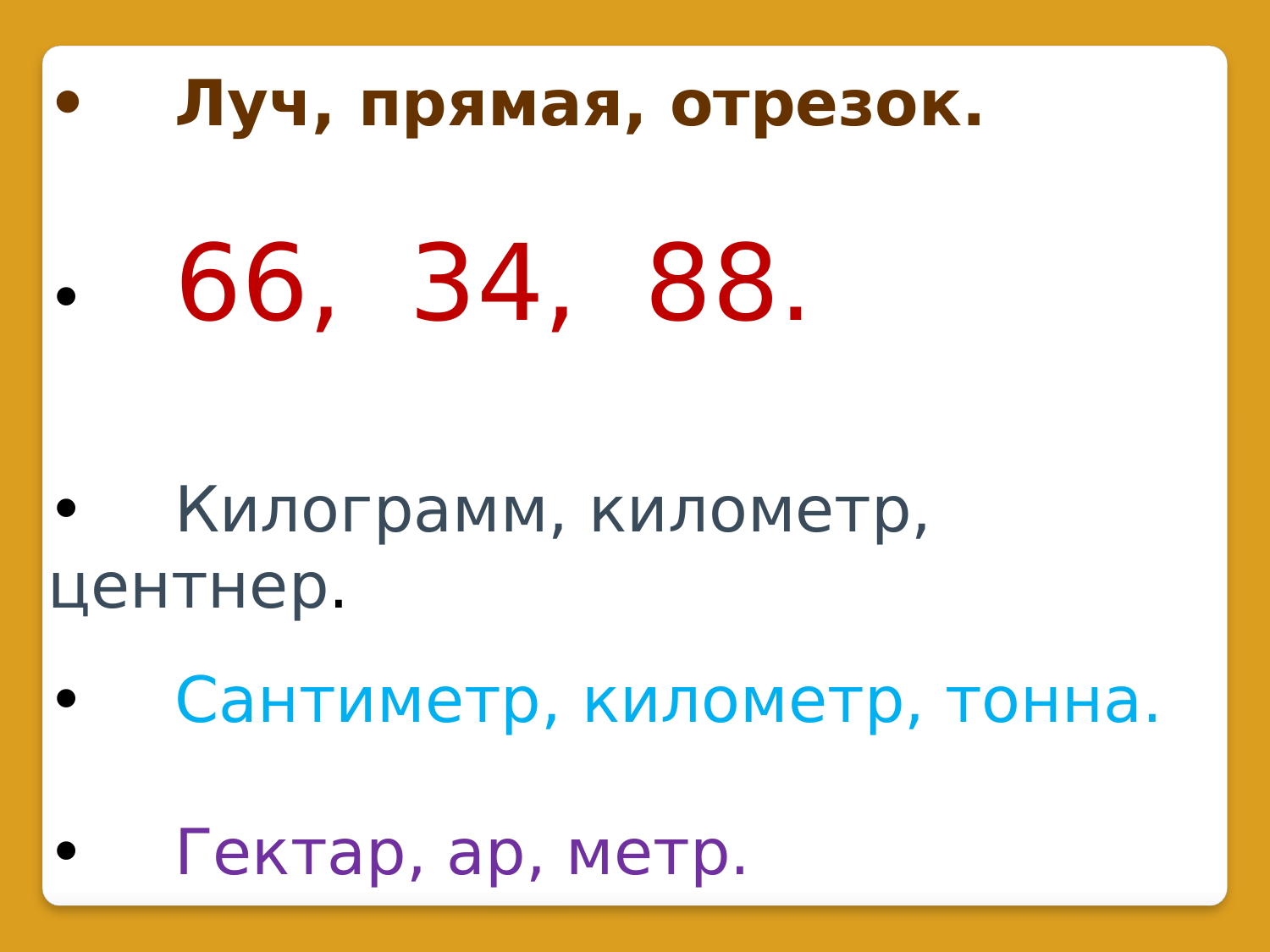

•	Луч, прямая, отрезок.

•	66,  34,  88.

•	Килограмм, километр, центнер.

•	Сантиметр, километр, тонна.

•	Гектар, ар, метр.